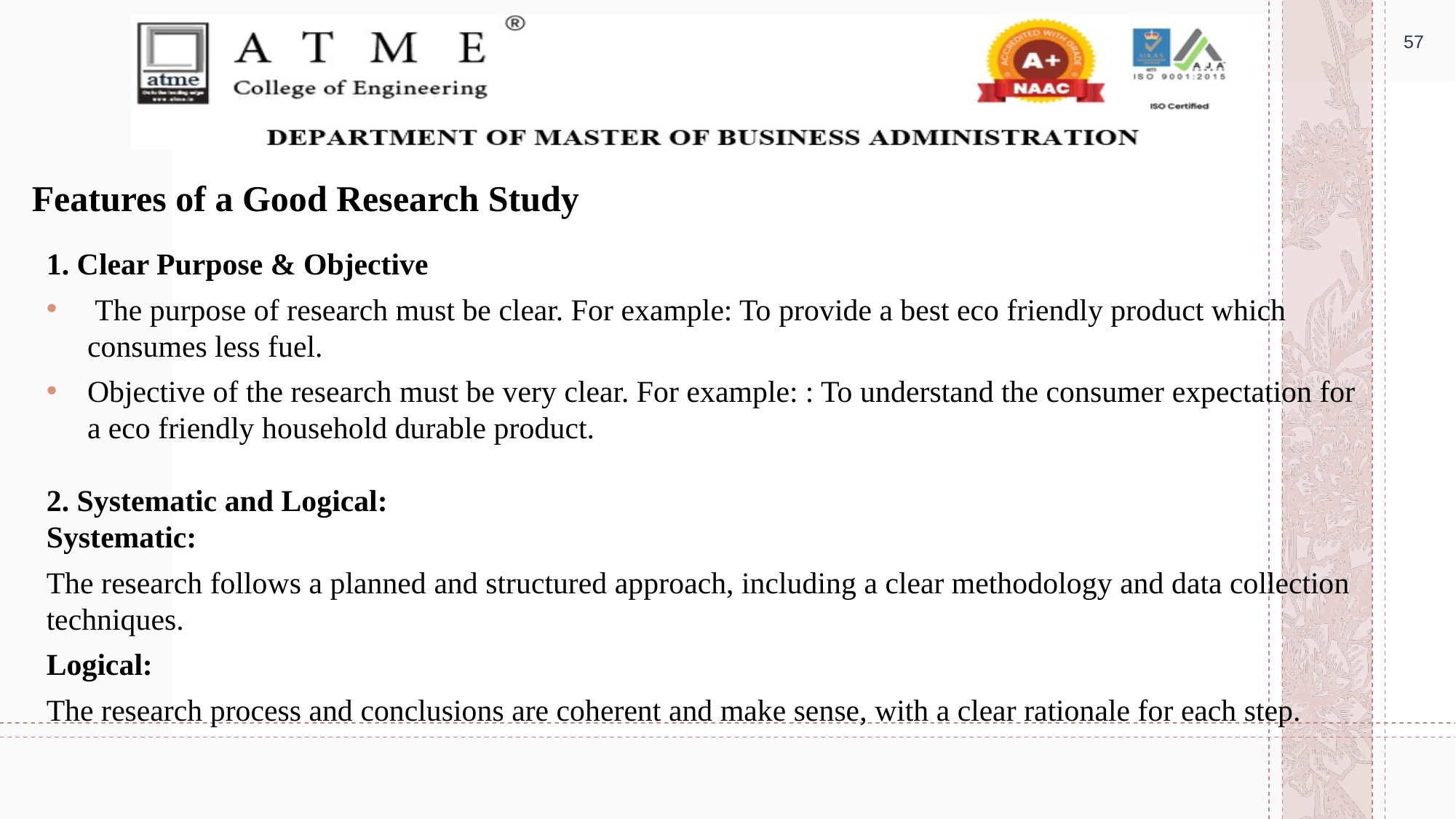

57
# Features of a Good Research Study
1. Clear Purpose & Objective
 The purpose of research must be clear. For example: To provide a best eco friendly product which consumes less fuel.
Objective of the research must be very clear. For example: : To understand the consumer expectation for a eco friendly household durable product.

2. Systematic and Logical:
Systematic:
The research follows a planned and structured approach, including a clear methodology and data collection techniques.
Logical:
The research process and conclusions are coherent and make sense, with a clear rationale for each step.